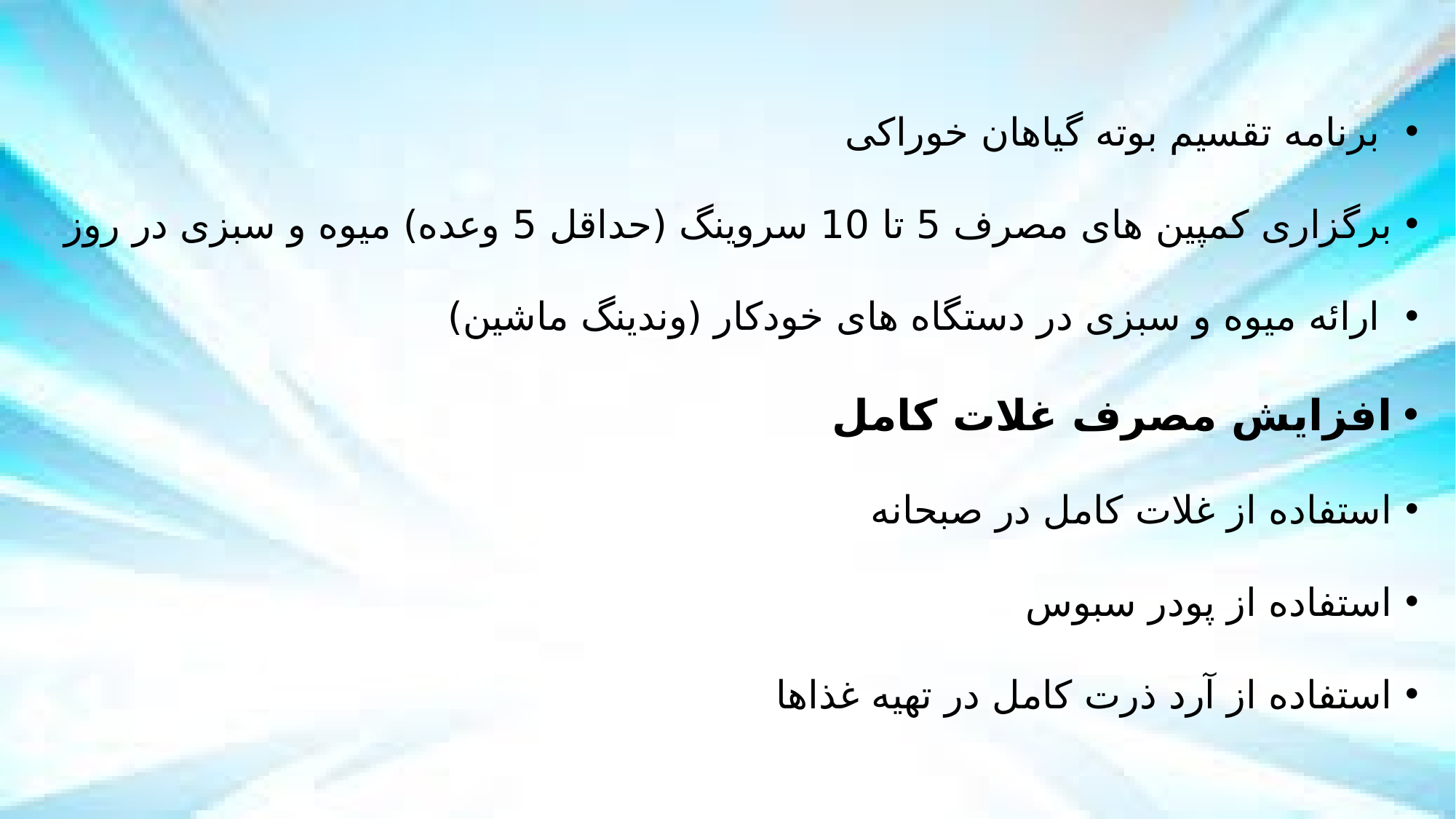

برنامه تقسیم بوته گیاهان خوراکی
برگزاری کمپین های مصرف 5 تا 10 سروینگ (حداقل 5 وعده) میوه و سبزی در روز
 ارائه میوه و سبزی در دستگاه های خودکار (وندینگ ماشین)
افزایش مصرف غلات کامل
استفاده از غلات کامل در صبحانه
استفاده از پودر سبوس
استفاده از آرد ذرت کامل در تهیه غذاها